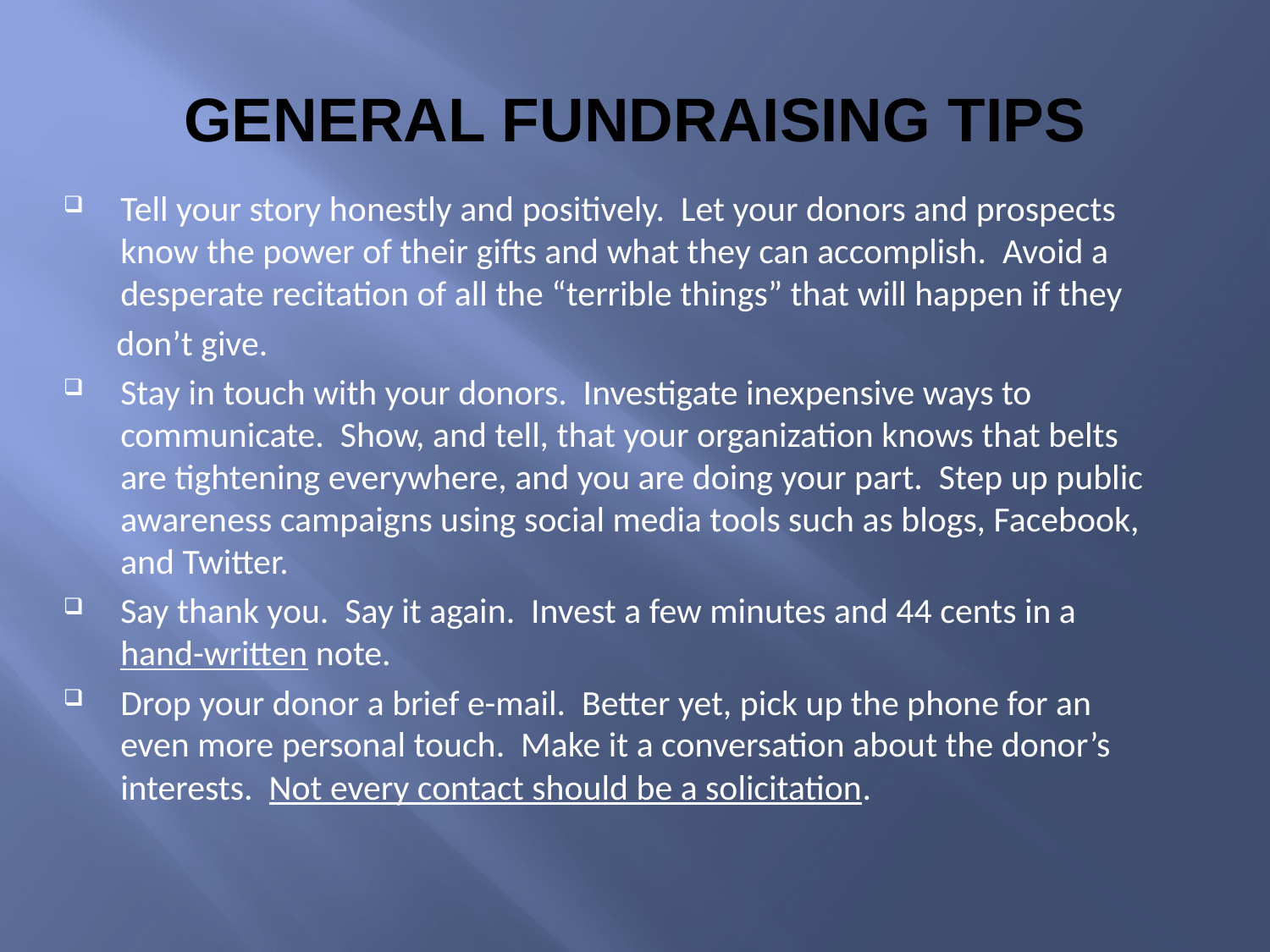

# GENERAL FUNDRAISING TIPS
Tell your story honestly and positively.  Let your donors and prospects know the power of their gifts and what they can accomplish.  Avoid a desperate recitation of all the “terrible things” that will happen if they
       don’t give.
Stay in touch with your donors.  Investigate inexpensive ways to communicate.  Show, and tell, that your organization knows that belts are tightening everywhere, and you are doing your part.  Step up public awareness campaigns using social media tools such as blogs, Facebook, and Twitter.
Say thank you.  Say it again.  Invest a few minutes and 44 cents in a hand-written note.
Drop your donor a brief e-mail.  Better yet, pick up the phone for an even more personal touch.  Make it a conversation about the donor’s interests.  Not every contact should be a solicitation.